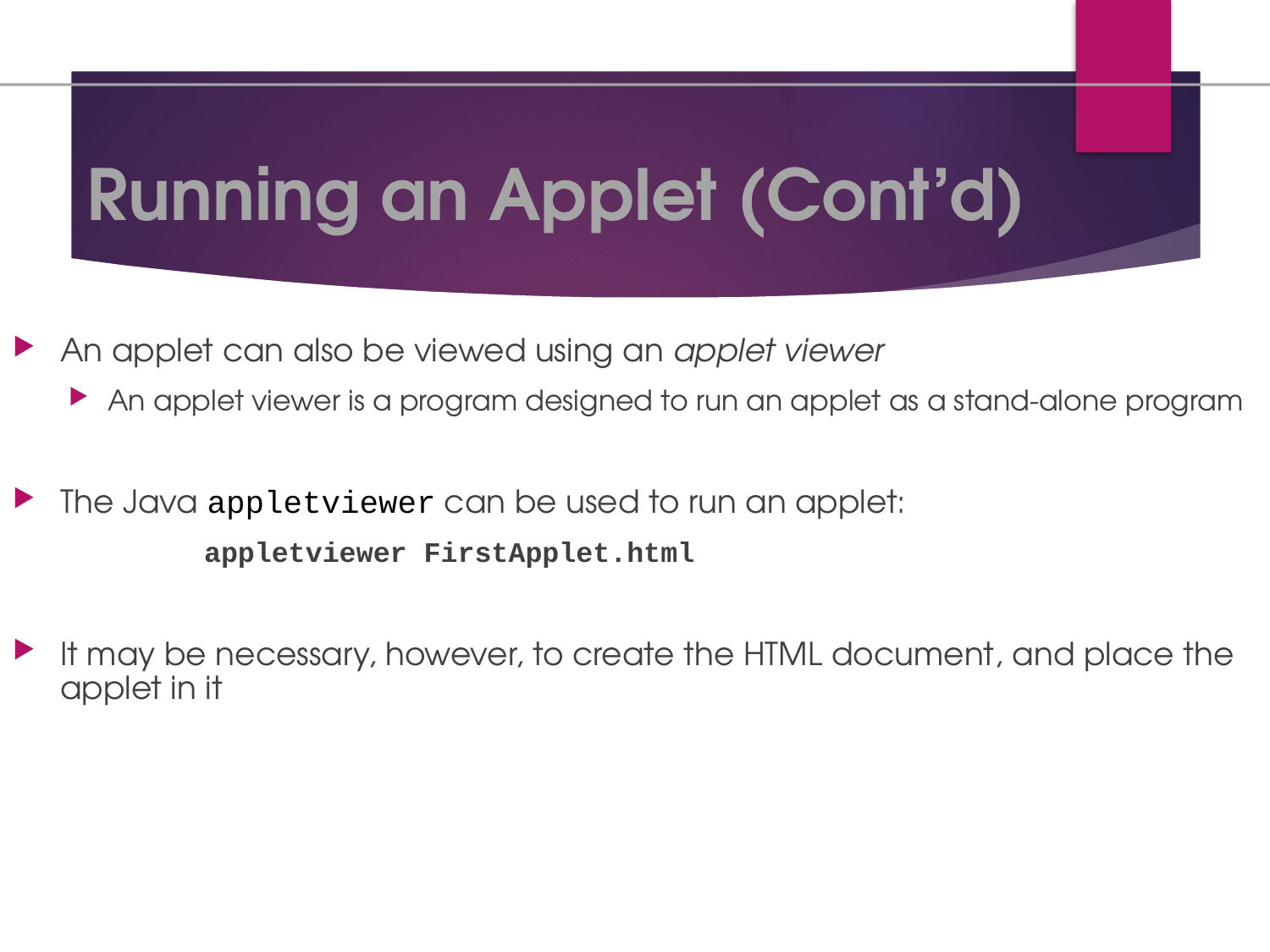

Running an Applet (Cont’d)
An applet can also be viewed using an applet viewer
An applet viewer is a program designed to run an applet as a stand-alone program

The Java appletviewer can be used to run an applet:
        appletviewer FirstApplet.html

It may be necessary, however, to create the HTML document, and place the applet in it